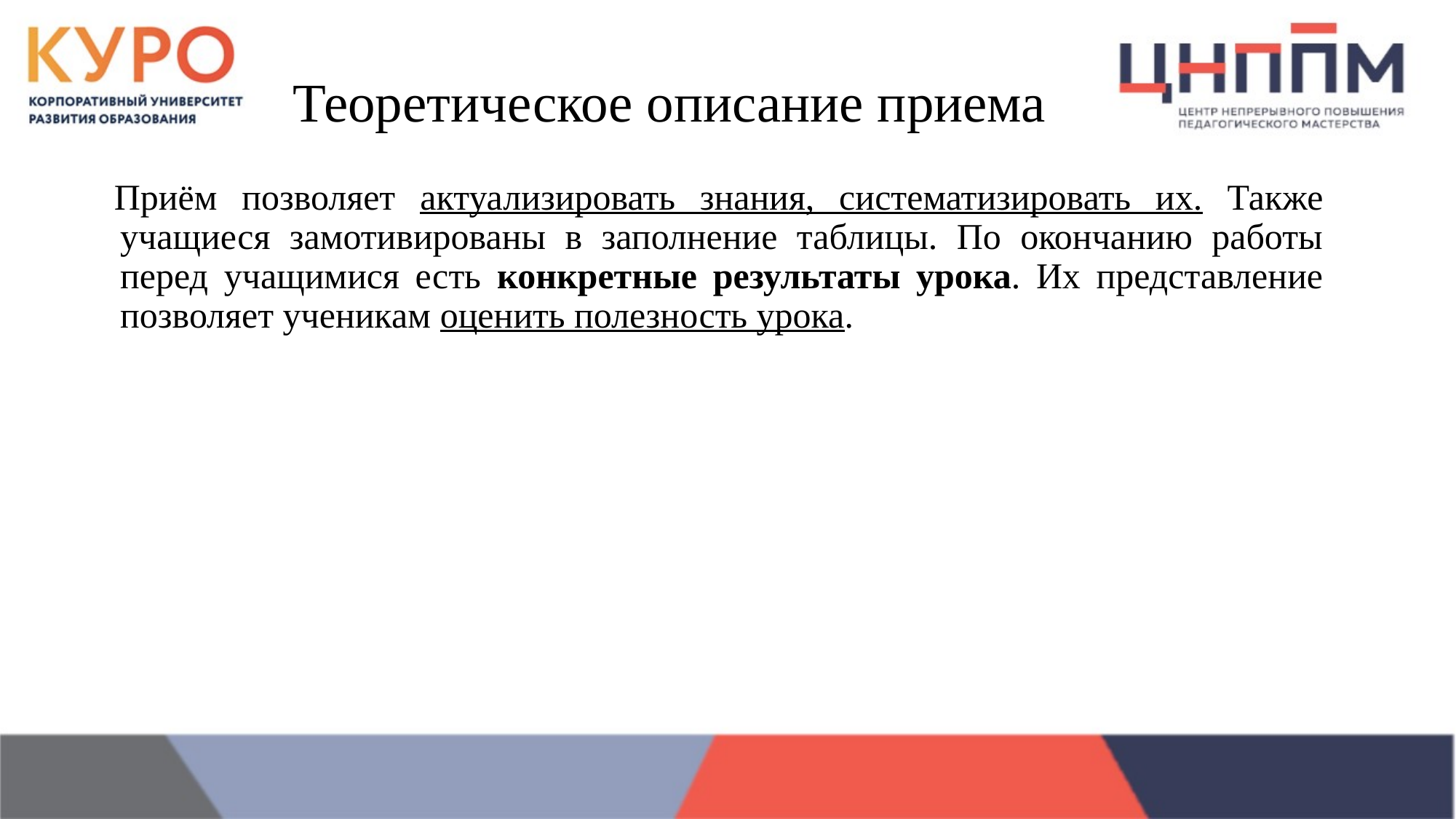

# Теоретическое описание приема
Приём позволяет актуализировать знания, систематизировать их. Также учащиеся замотивированы в заполнение таблицы. По окончанию работы перед учащимися есть конкретные результаты урока. Их представление позволяет ученикам оценить полезность урока.